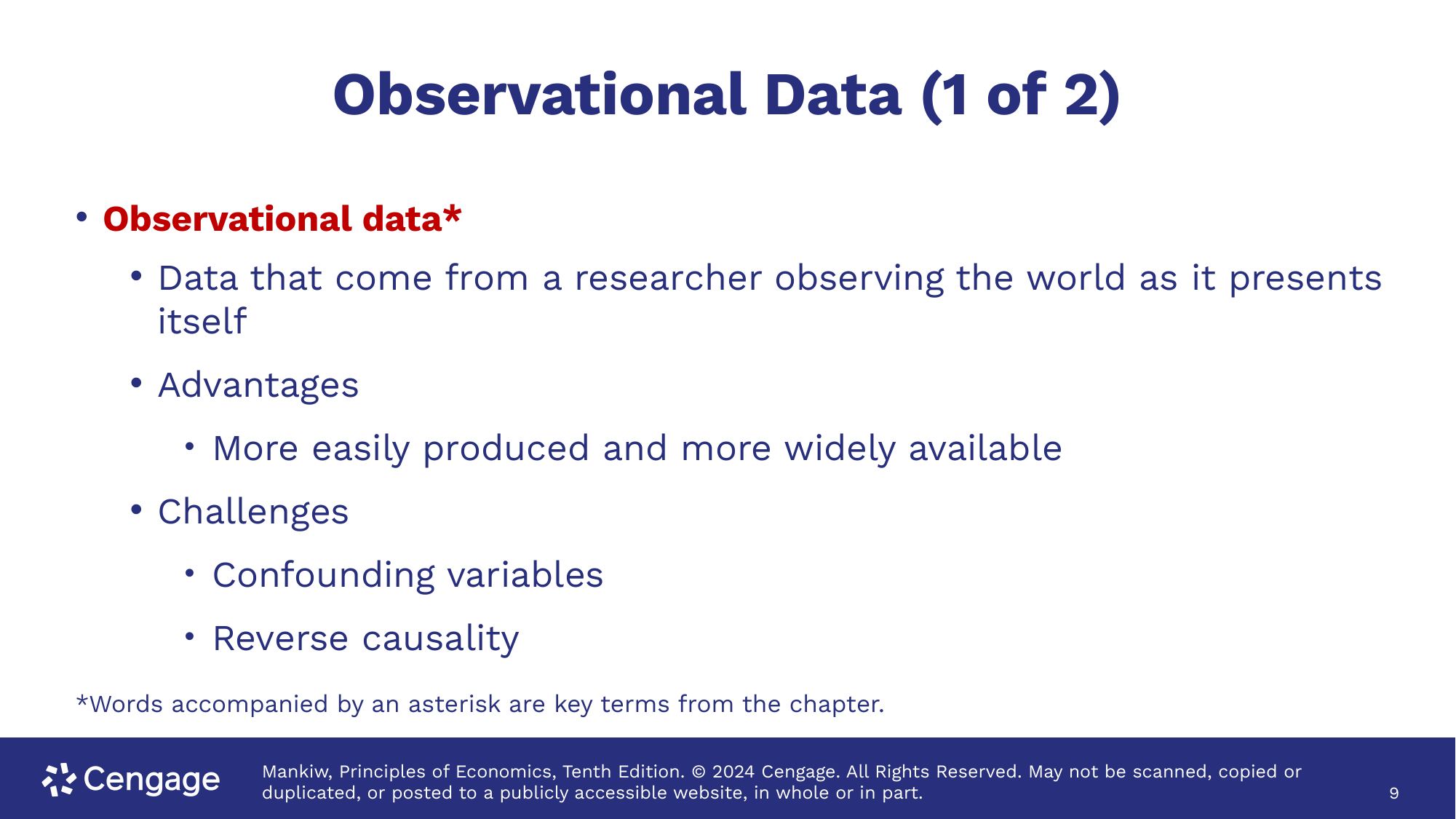

# Observational Data (1 of 2)
Observational data*
Data that come from a researcher observing the world as it presents itself
Advantages
More easily produced and more widely available
Challenges
Confounding variables
Reverse causality
*Words accompanied by an asterisk are key terms from the chapter.